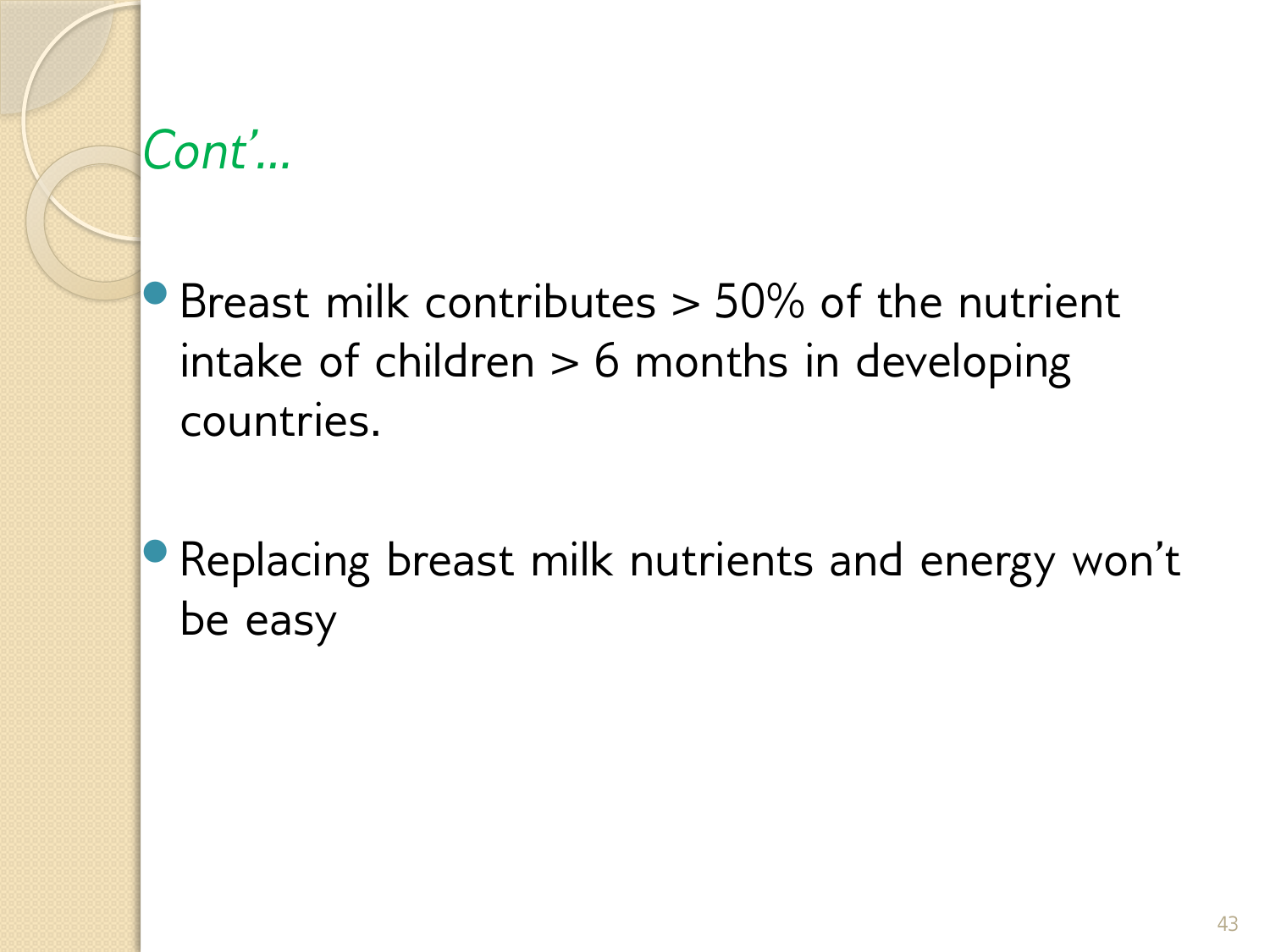

Cont’…

Breast milk contributes > 50% of the nutrient intake of children > 6 months in developing countries.

Replacing breast milk nutrients and energy won’t be easy
43